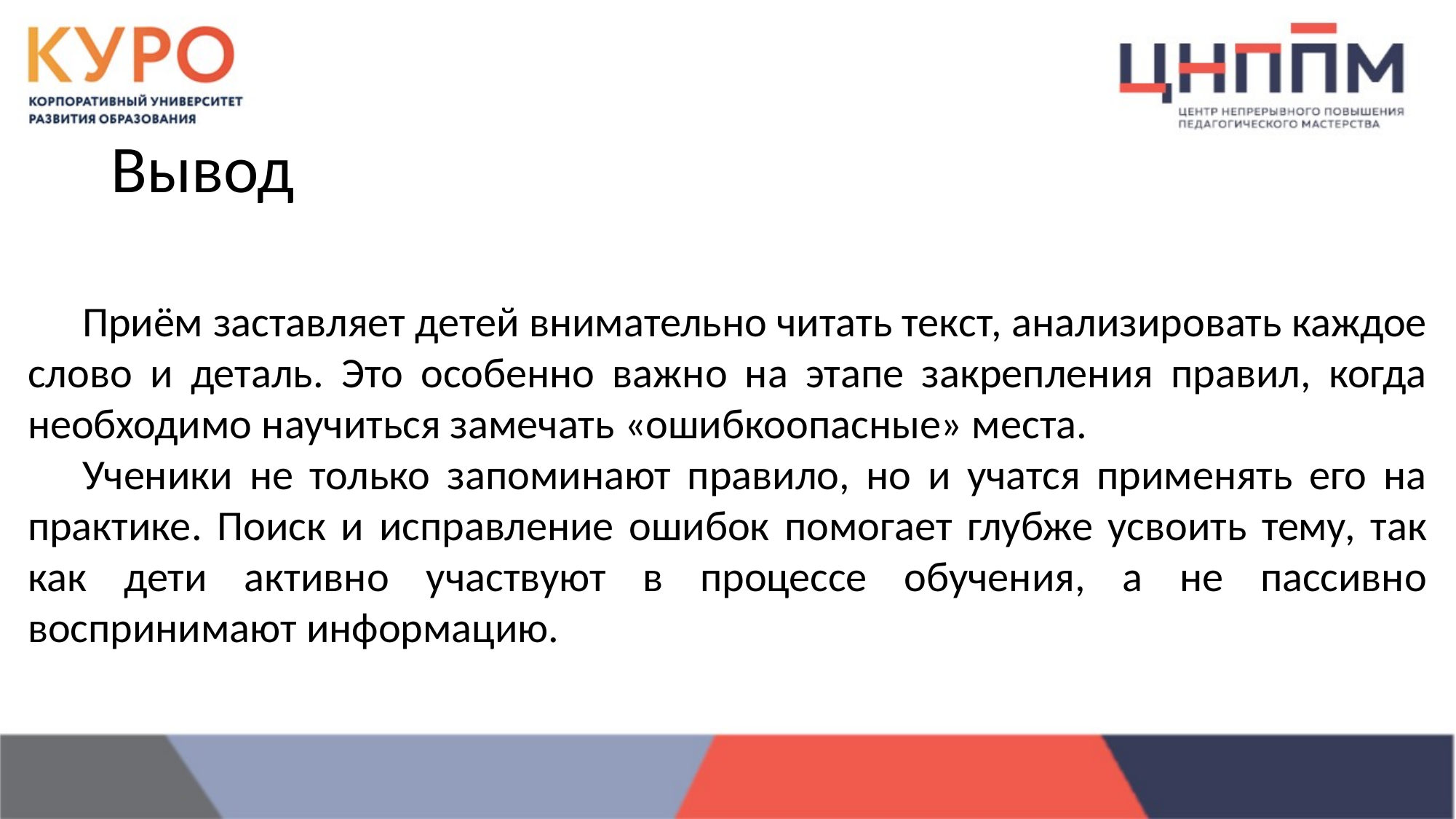

# Вывод
Приём заставляет детей внимательно читать текст, анализировать каждое слово и деталь. Это особенно важно на этапе закрепления правил, когда необходимо научиться замечать «ошибкоопасные» места.
Ученики не только запоминают правило, но и учатся применять его на практике. Поиск и исправление ошибок помогает глубже усвоить тему, так как дети активно участвуют в процессе обучения, а не пассивно воспринимают информацию.